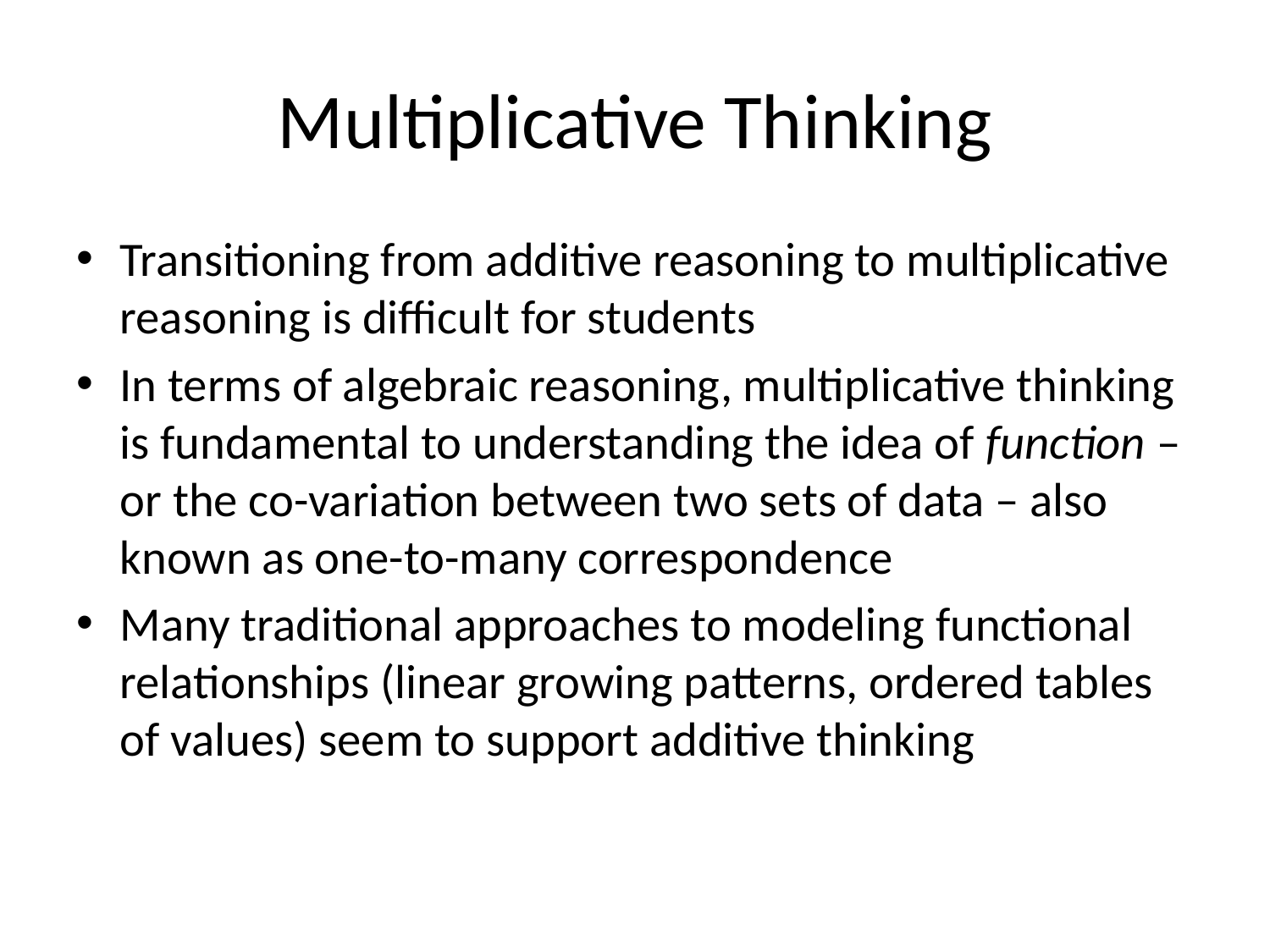

# Multiplicative Thinking
Transitioning from additive reasoning to multiplicative reasoning is difficult for students
In terms of algebraic reasoning, multiplicative thinking is fundamental to understanding the idea of function – or the co-variation between two sets of data – also known as one-to-many correspondence
Many traditional approaches to modeling functional relationships (linear growing patterns, ordered tables of values) seem to support additive thinking